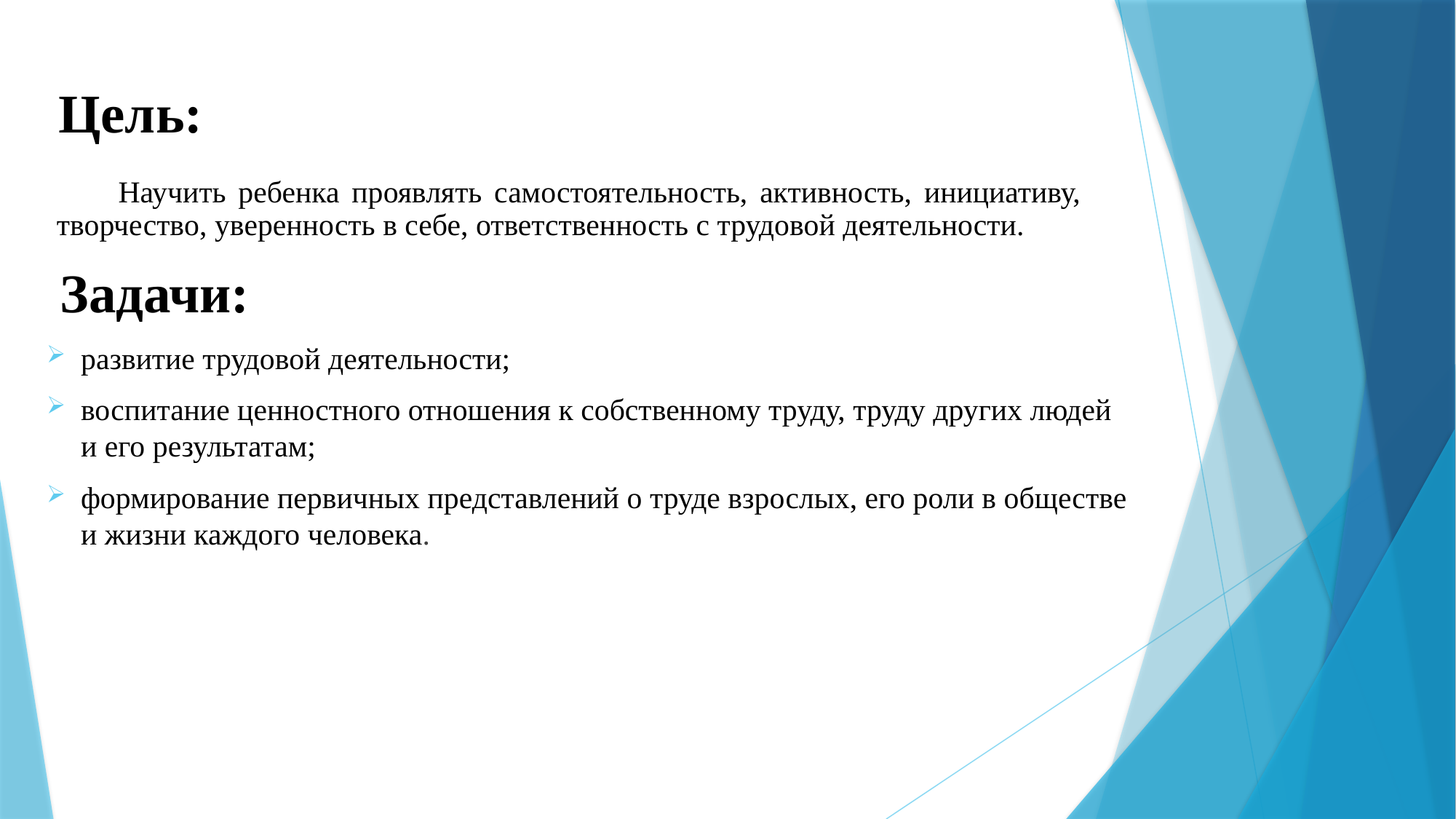

# Цель:

     Научить ребенка проявлять самостоятельность, активность, инициативу, творчество, уверенность в себе, ответственность с трудовой деятельности.
 Задачи:
развитие трудовой деятельности;
воспитание ценностного отношения к собственному труду, труду других людей и его результатам;
формирование первичных представлений о труде взрослых, его роли в обществе и жизни каждого человека.